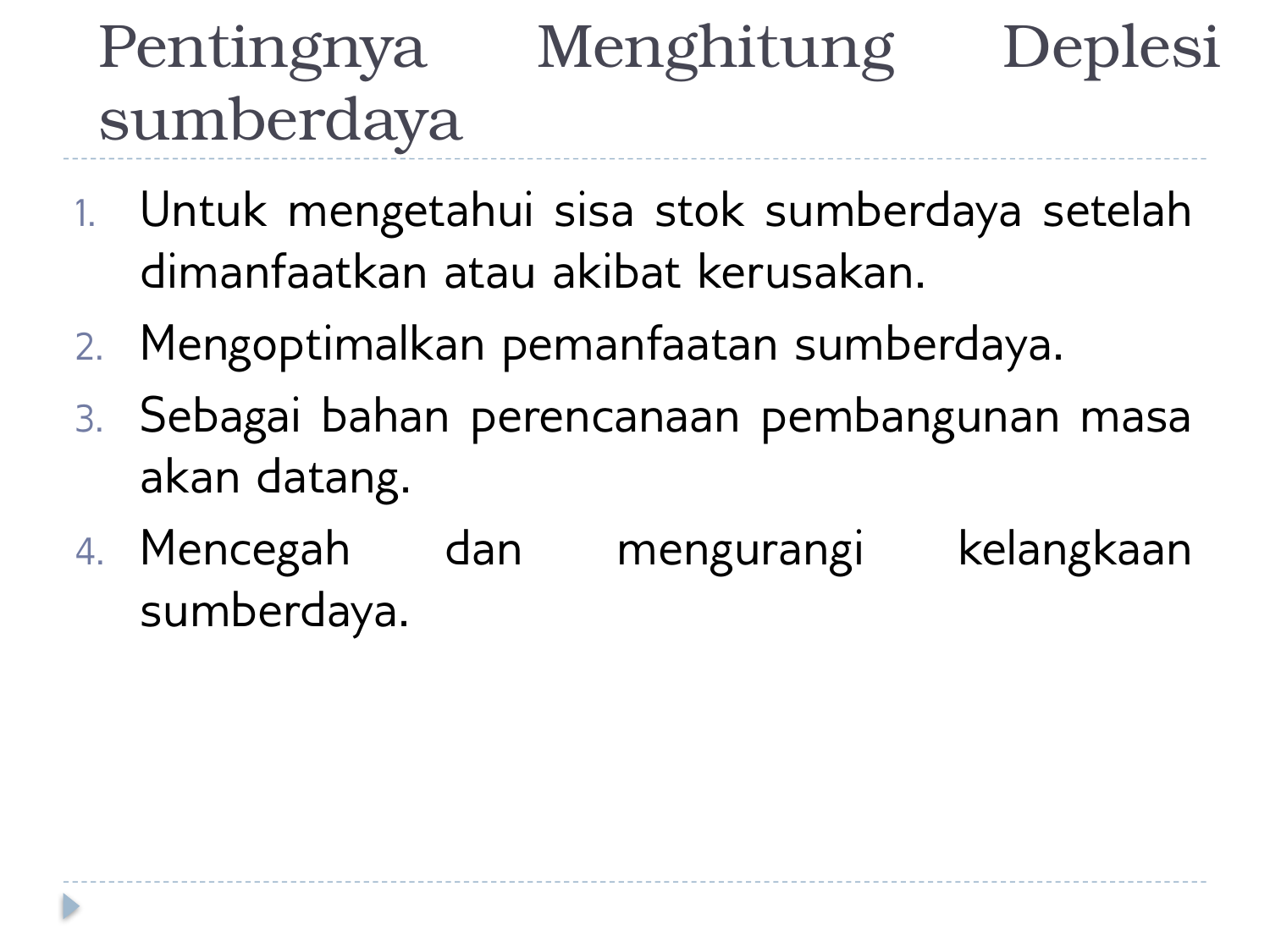

# Pentingnya Menghitung Deplesi sumberdaya
Untuk mengetahui sisa stok sumberdaya setelah dimanfaatkan atau akibat kerusakan.
Mengoptimalkan pemanfaatan sumberdaya.
Sebagai bahan perencanaan pembangunan masa akan datang.
Mencegah dan mengurangi kelangkaan sumberdaya.